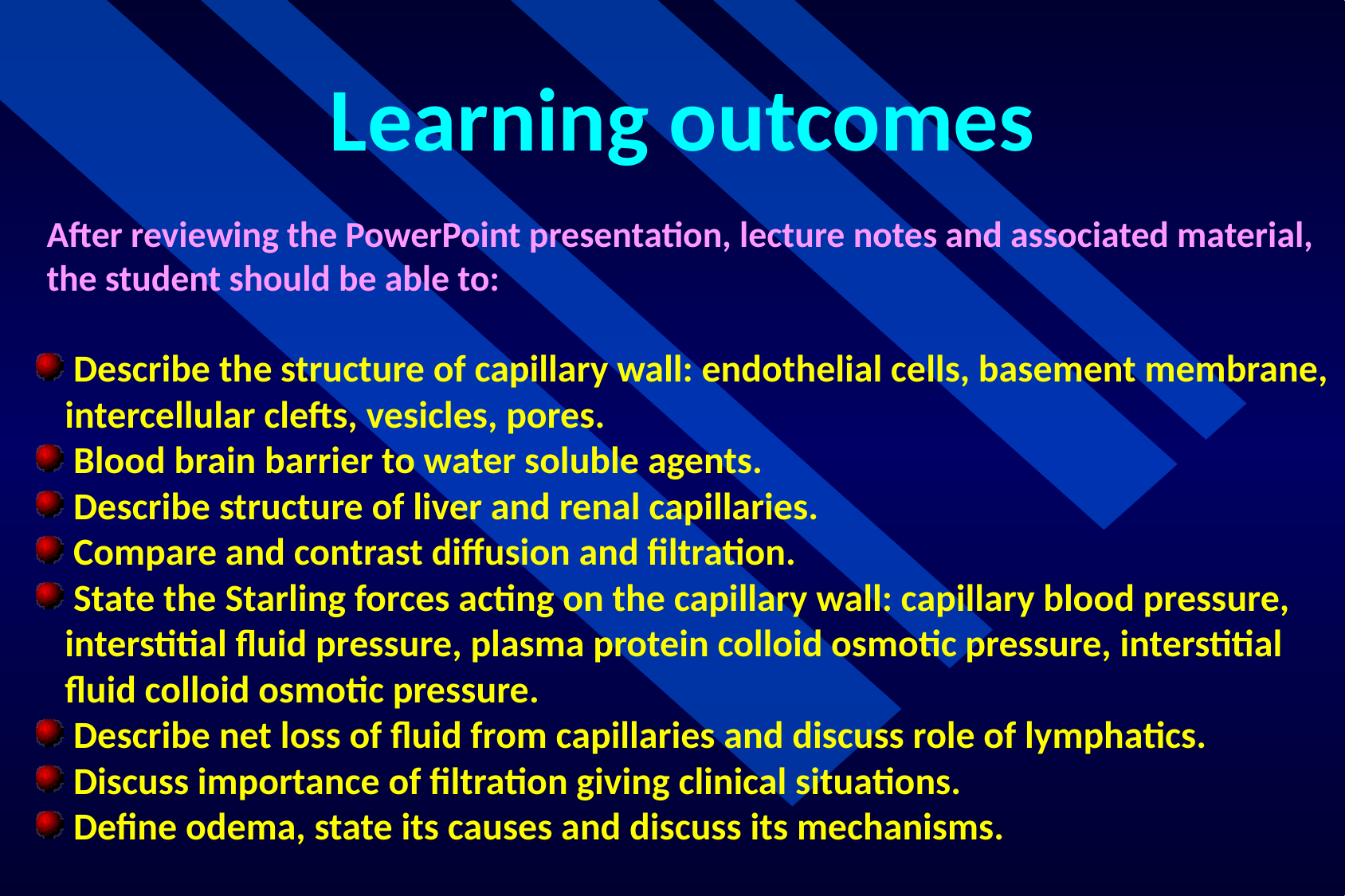

Learning outcomes
After reviewing the PowerPoint presentation, lecture notes and associated material, the student should be able to:
 Describe the structure of capillary wall: endothelial cells, basement membrane, intercellular clefts, vesicles, pores.
 Blood brain barrier to water soluble agents.
 Describe structure of liver and renal capillaries.
 Compare and contrast diffusion and filtration.
 State the Starling forces acting on the capillary wall: capillary blood pressure, interstitial fluid pressure, plasma protein colloid osmotic pressure, interstitial fluid colloid osmotic pressure.
 Describe net loss of fluid from capillaries and discuss role of lymphatics.
 Discuss importance of filtration giving clinical situations.
 Define odema, state its causes and discuss its mechanisms.